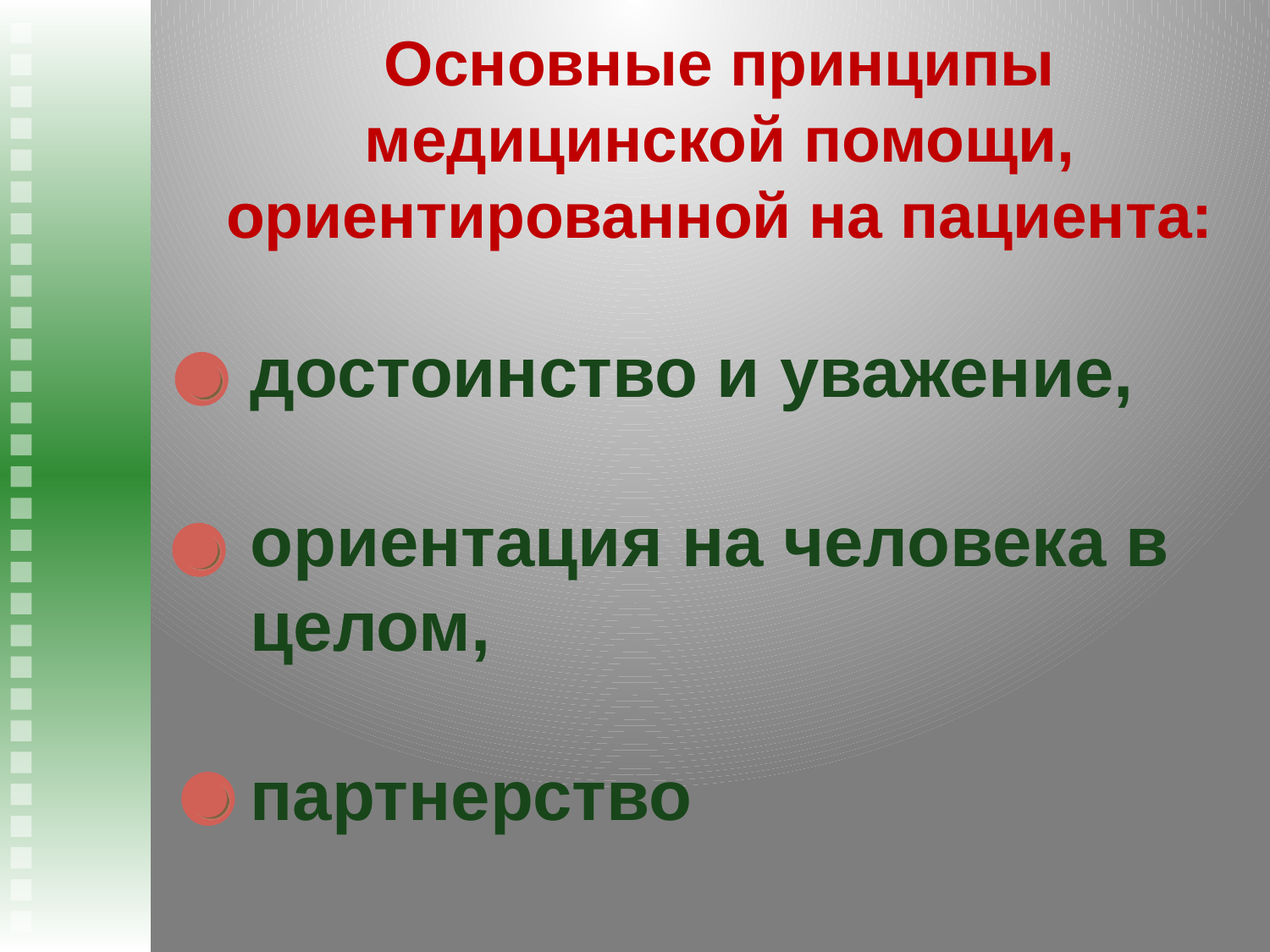

Основные принципы медицинской помощи, ориентированной на пациента:
достоинство и уважение,

ориентация на человека в целом,

партнерство